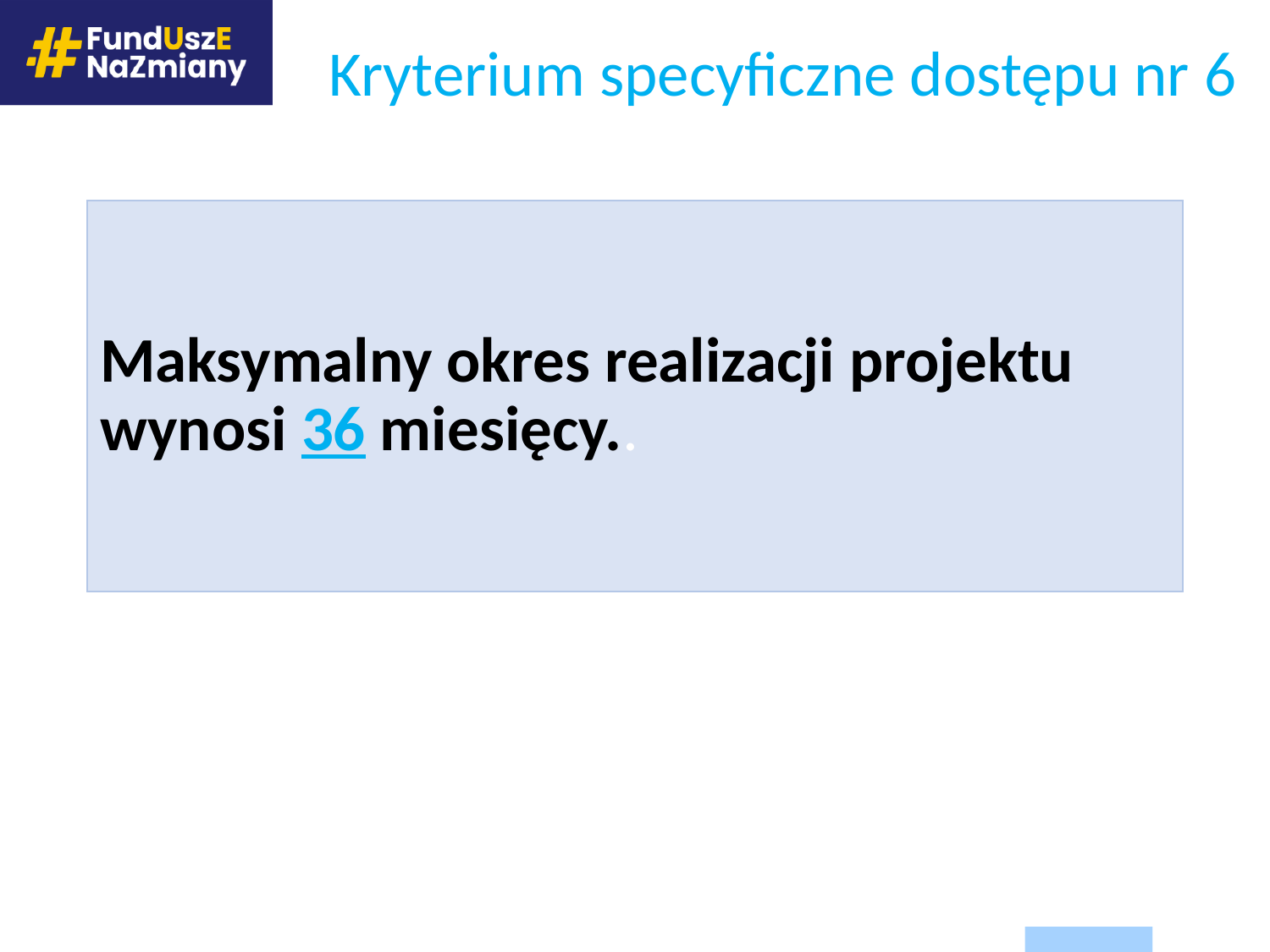

Kryterium specyficzne dostępu nr 6
Maksymalny okres realizacji projektu wynosi 36 miesięcy..